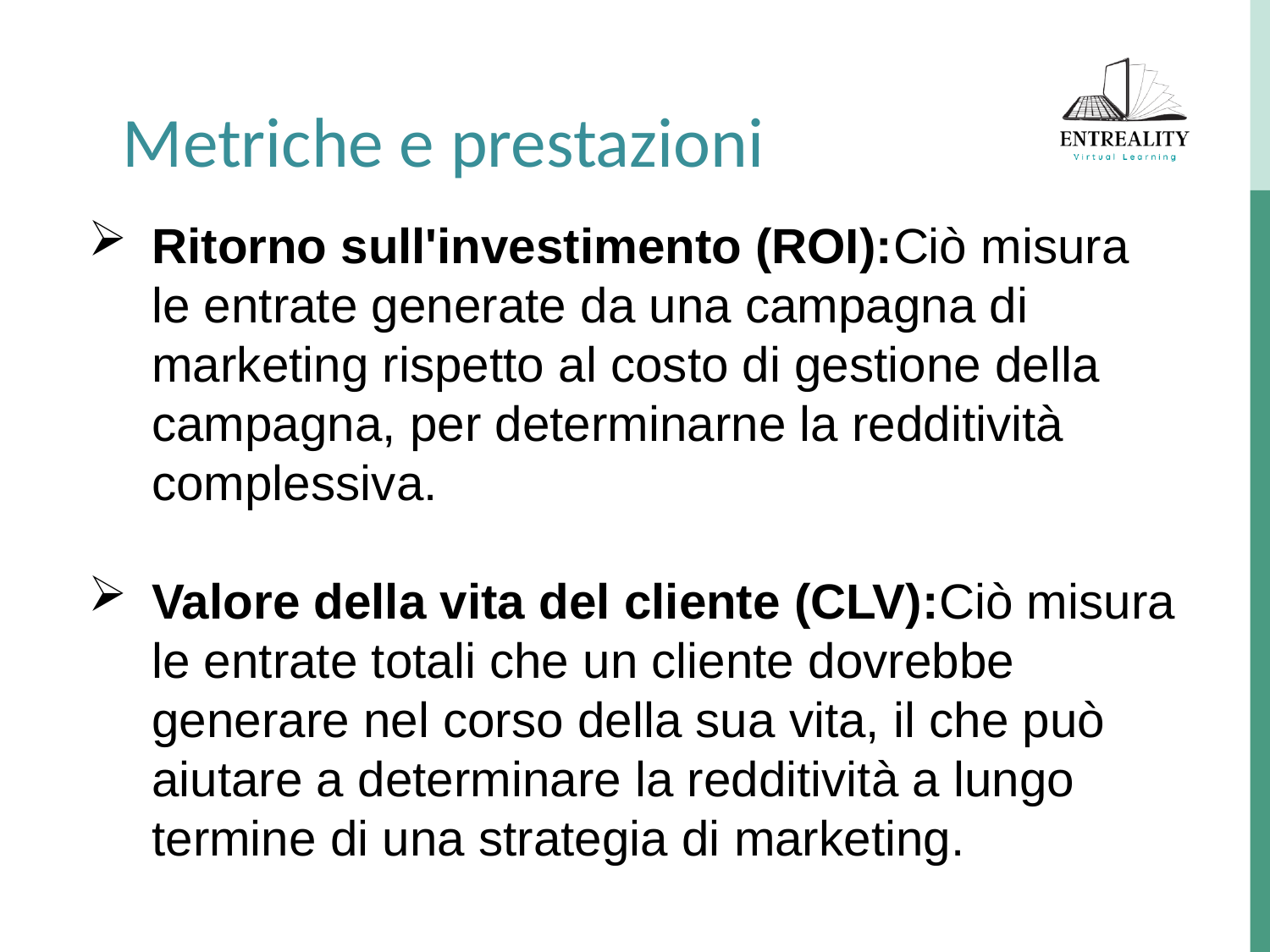

Metriche e prestazioni
Ritorno sull'investimento (ROI):Ciò misura le entrate generate da una campagna di marketing rispetto al costo di gestione della campagna, per determinarne la redditività complessiva.

Valore della vita del cliente (CLV):Ciò misura le entrate totali che un cliente dovrebbe generare nel corso della sua vita, il che può aiutare a determinare la redditività a lungo termine di una strategia di marketing.